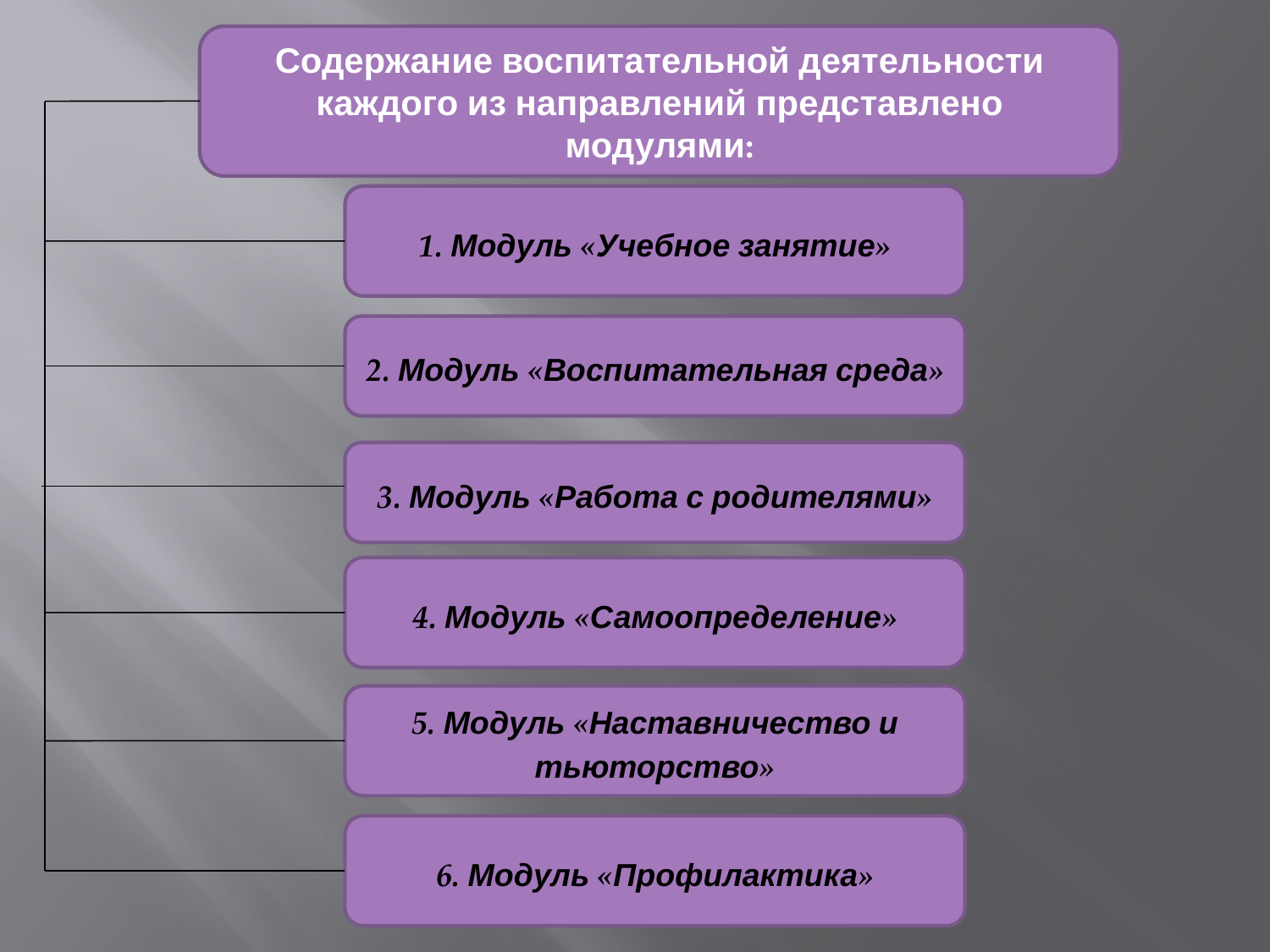

Содержание воспитательной деятельности каждого из направлений представлено модулями:
1. Модуль «Учебное занятие»
2. Модуль «Воспитательная среда»
3. Модуль «Работа с родителями»
4. Модуль «Самоопределение»
5. Модуль «Наставничество и тьюторство»
6. Модуль «Профилактика»